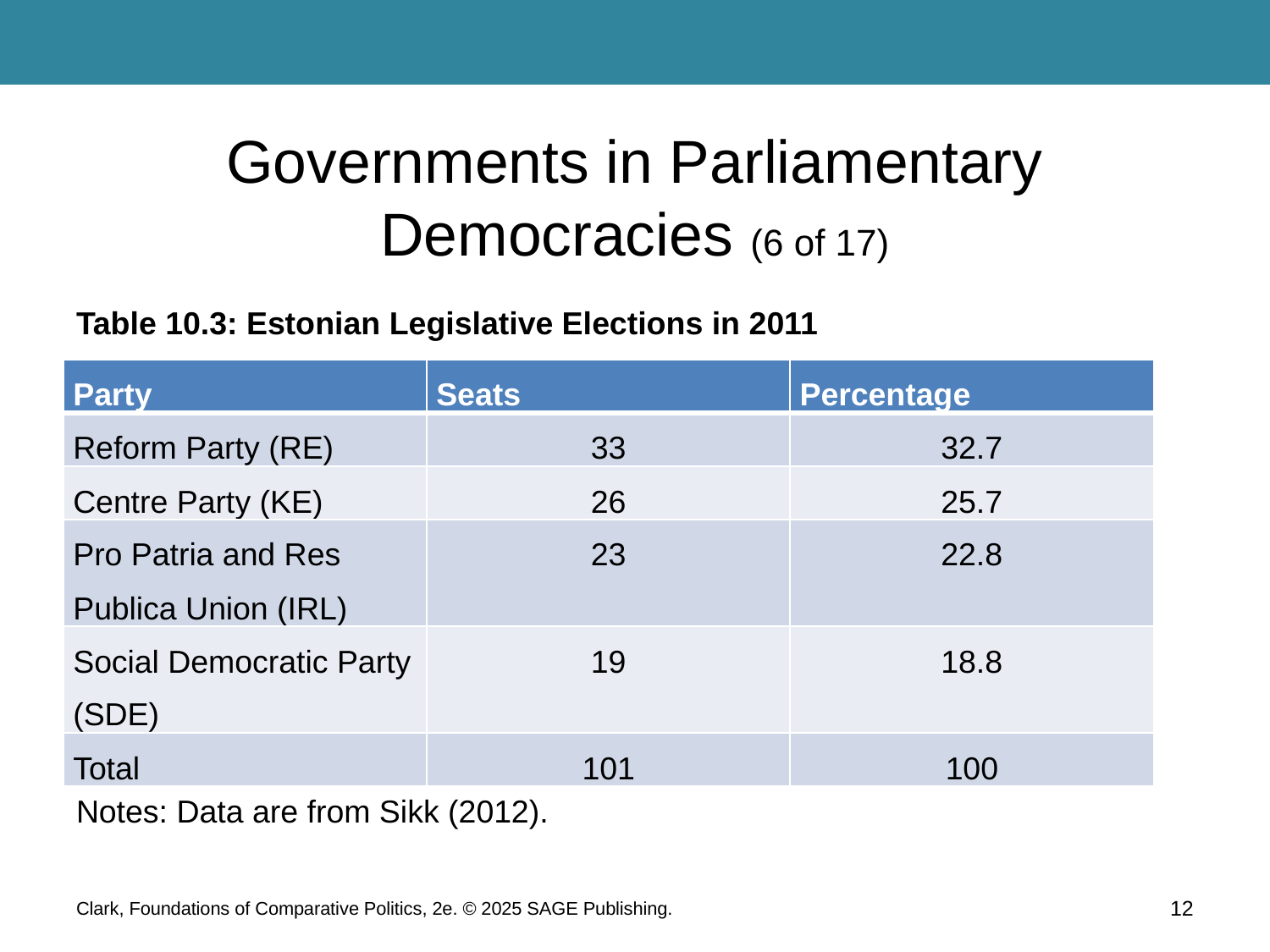

# Governments in Parliamentary Democracies (6 of 17)
Table 10.3: Estonian Legislative Elections in 2011

Notes: Data are from Sikk (2012).
| Party | Seats | Percentage |
| --- | --- | --- |
| Reform Party (RE) | 33 | 32.7 |
| Centre Party (KE) | 26 | 25.7 |
| Pro Patria and Res Publica Union (IRL) | 23 | 22.8 |
| Social Democratic Party (SDE) | 19 | 18.8 |
| Total | 101 | 100 |
Clark, Foundations of Comparative Politics, 2e. © 2025 SAGE Publishing.
12